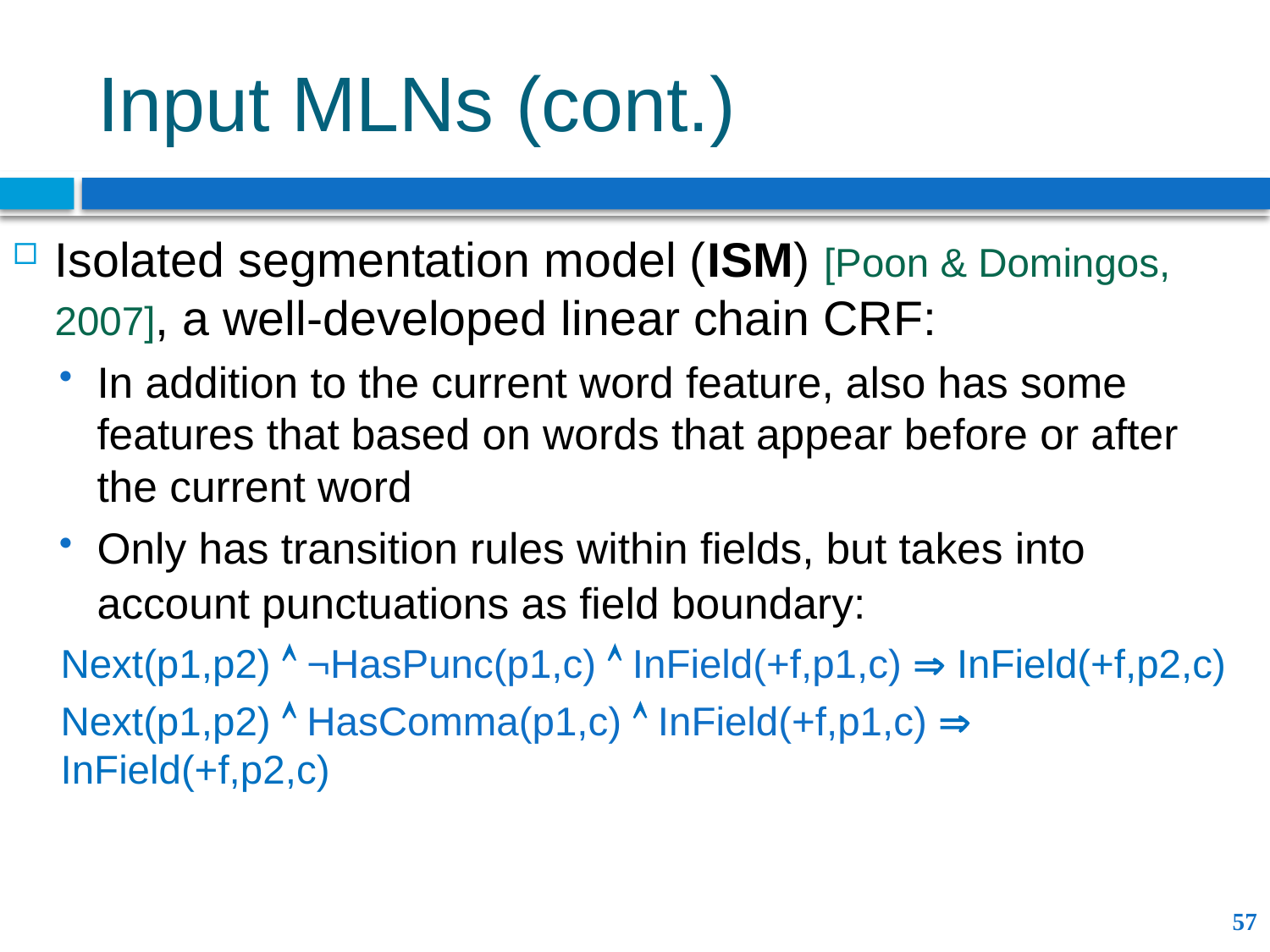

# Input MLNs (cont.)
Isolated segmentation model (ISM) [Poon & Domingos, 2007], a well-developed linear chain CRF:
In addition to the current word feature, also has some features that based on words that appear before or after the current word
Only has transition rules within fields, but takes into account punctuations as field boundary:
Next(p1,p2) ∧ ¬HasPunc(p1,c) ∧ InField(+f,p1,c) ⇒ InField(+f,p2,c)
Next(p1,p2) ∧ HasComma(p1,c) ∧ InField(+f,p1,c) ⇒ InField(+f,p2,c)
57